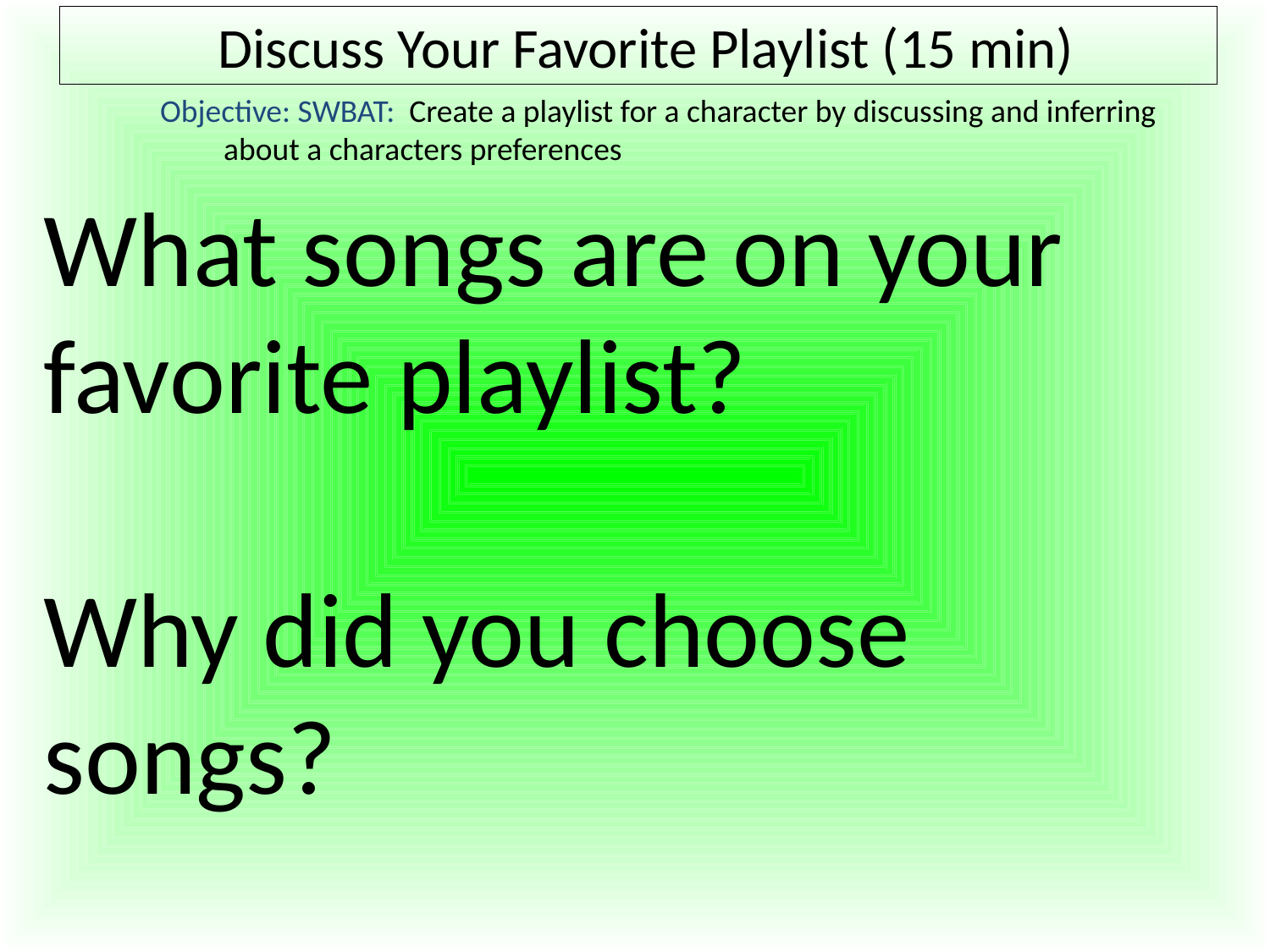

# Discuss Your Favorite Playlist (15 min)
Objective: SWBAT:  Create a playlist for a character by discussing and inferring about a characters preferences
What songs are on your favorite playlist?

Why did you choose songs?